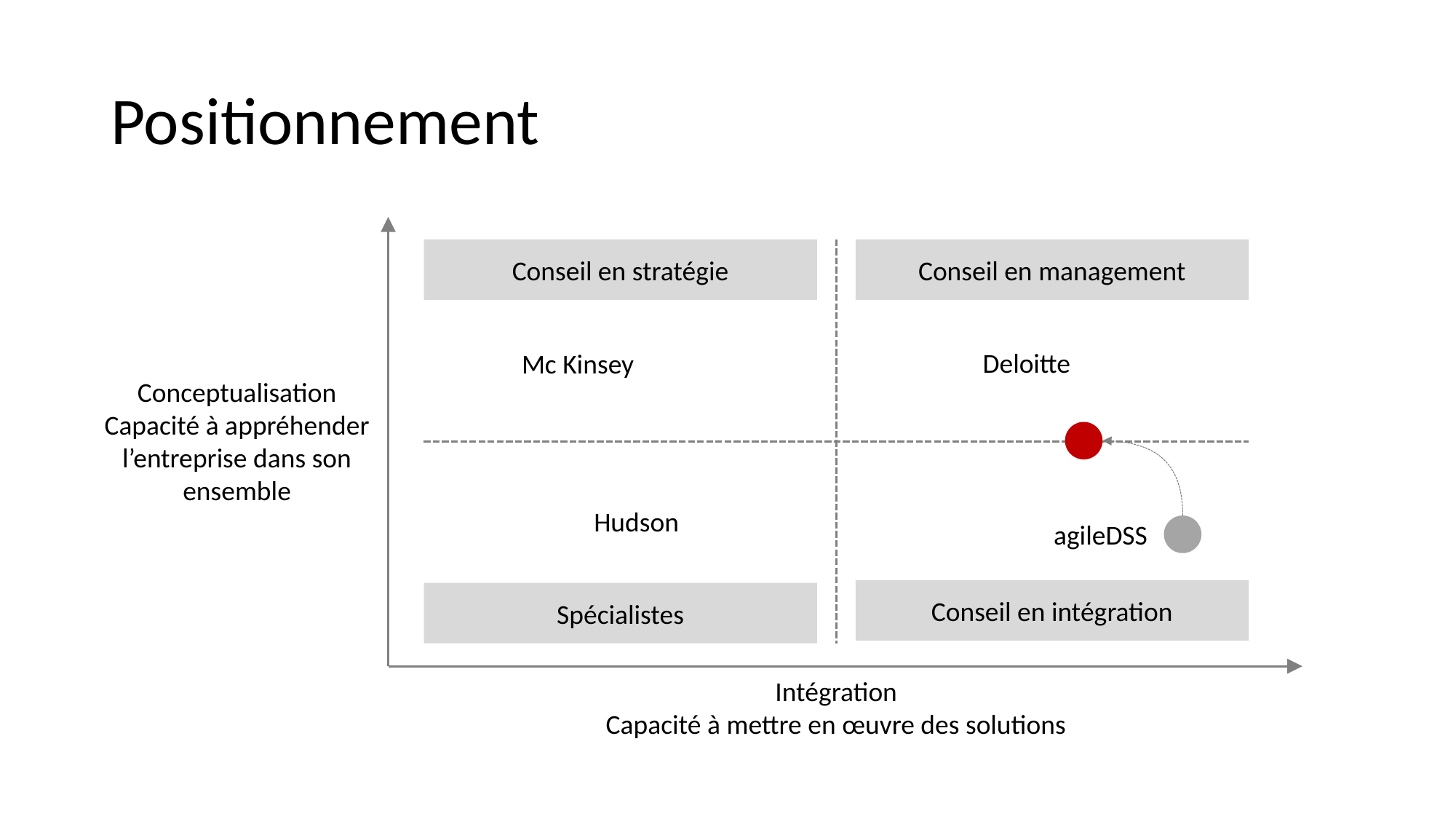

# Positionnement
Conseil en stratégie
Conseil en management
Deloitte
Mc Kinsey
Conceptualisation
Capacité à appréhender l’entreprise dans son ensemble

Hudson
agileDSS

Conseil en intégration
Spécialistes
Intégration
Capacité à mettre en œuvre des solutions